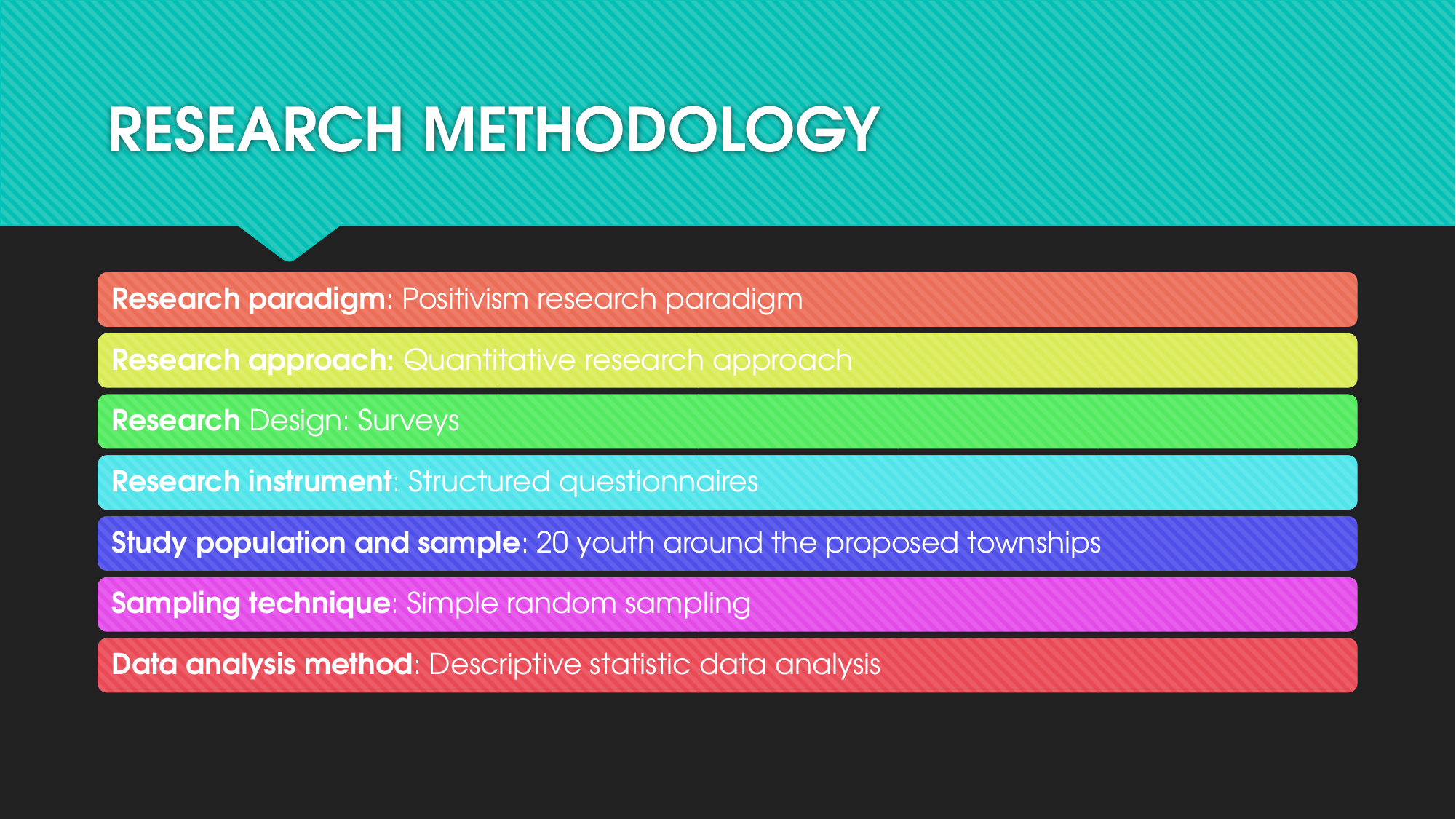

# RESEARCH METHODOLOGY
Research paradigm: Positivism research paradigm
Research approach: Quantitative research approach
Research Design: Surveys
Research instrument: Structured questionnaires
Study population and sample: 20 youth around the proposed townships
Sampling technique: Simple random sampling
Data analysis method: Descriptive statistic data analysis